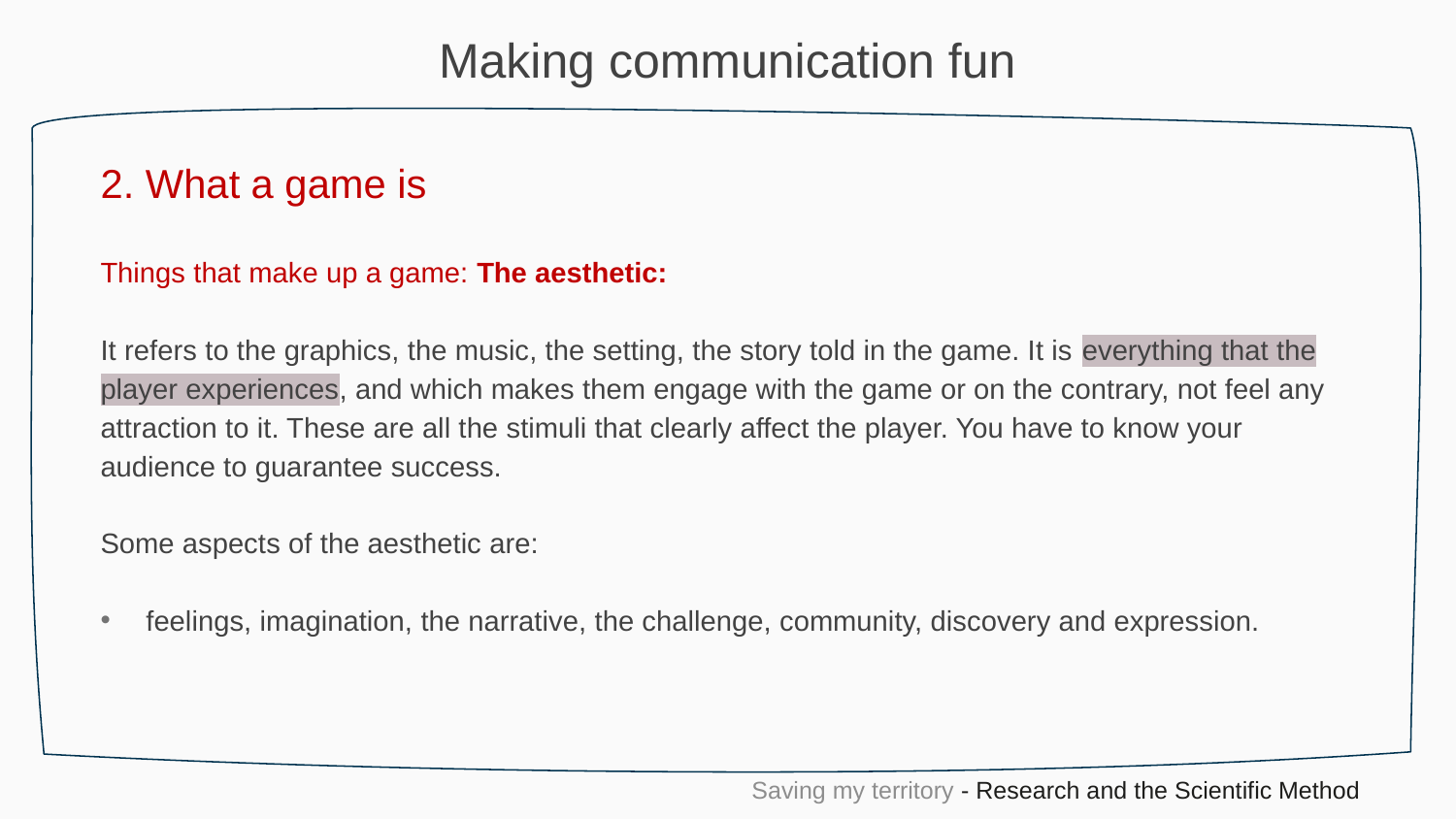

Making communication fun

2. What a game is
Things that make up a game: The aesthetic:

It refers to the graphics, the music, the setting, the story told in the game. It is everything that the player experiences, and which makes them engage with the game or on the contrary, not feel any attraction to it. These are all the stimuli that clearly affect the player. You have to know your audience to guarantee success.

Some aspects of the aesthetic are:

feelings, imagination, the narrative, the challenge, community, discovery and expression.
Saving my territory - Research and the Scientific Method